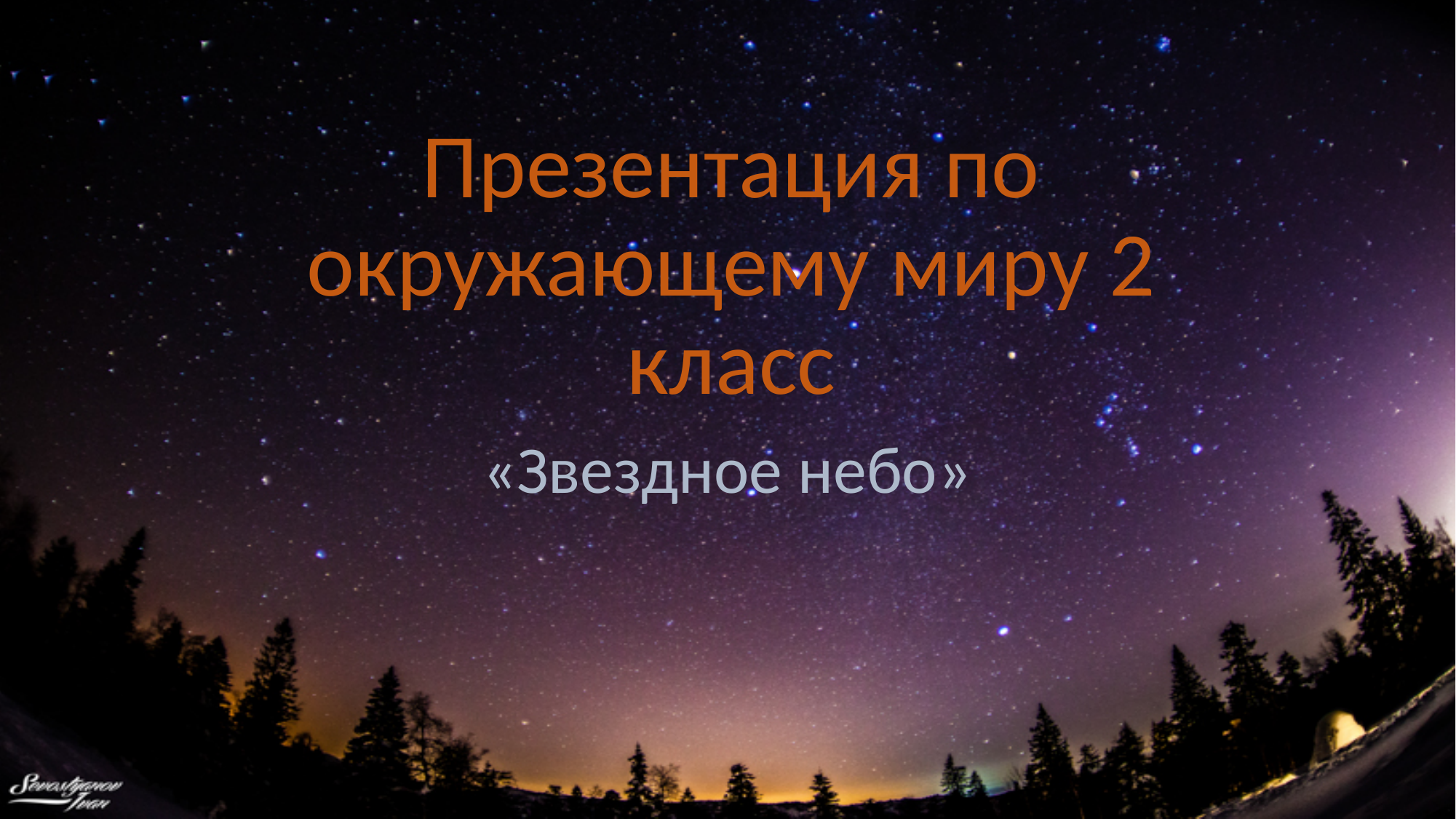

# Презентация по окружающему миру 2 класс
«Звездное небо»